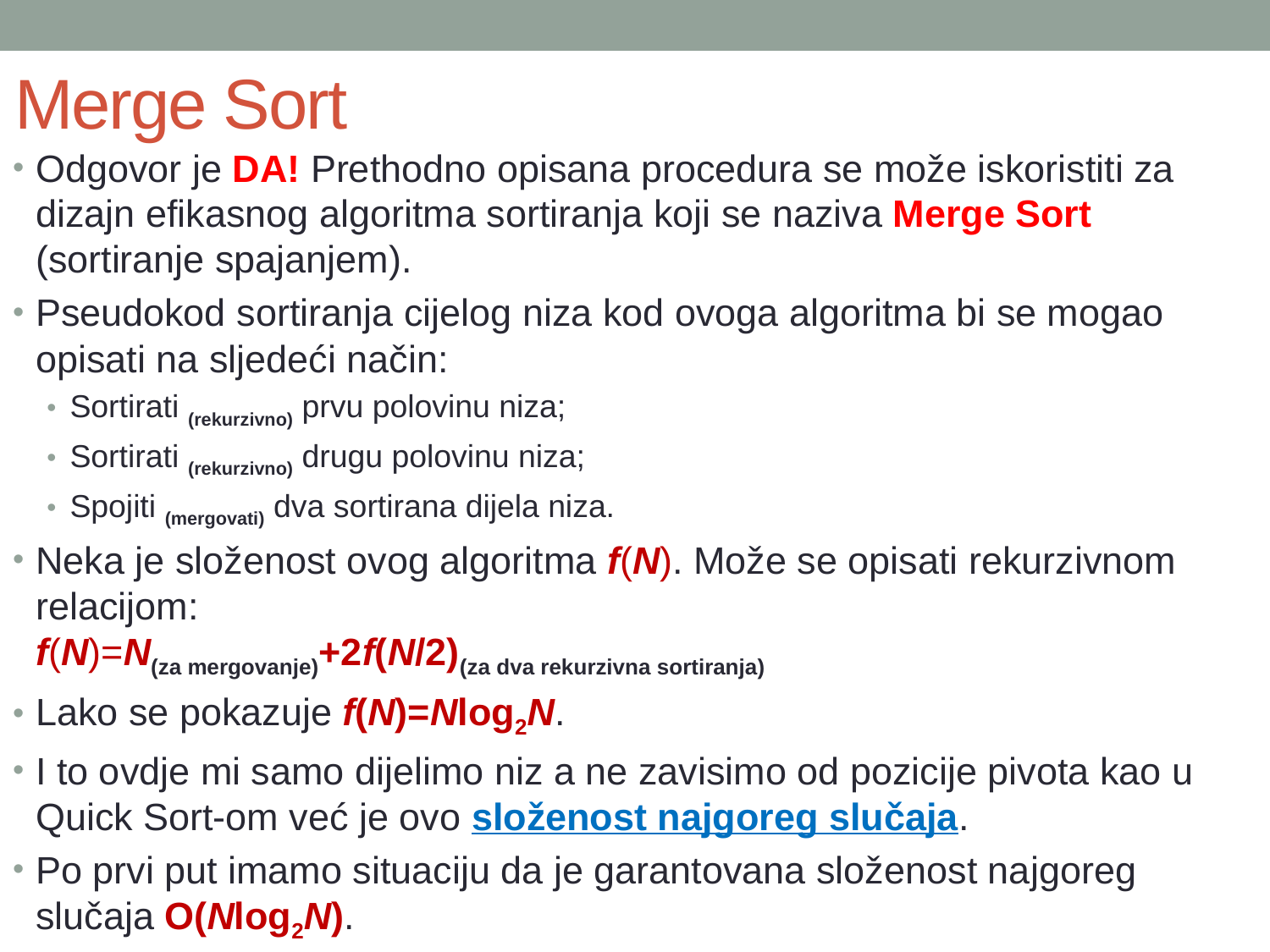

# Merge Sort
Odgovor je DA! Prethodno opisana procedura se može iskoristiti za dizajn efikasnog algoritma sortiranja koji se naziva Merge Sort (sortiranje spajanjem).
Pseudokod sortiranja cijelog niza kod ovoga algoritma bi se mogao opisati na sljedeći način:
Sortirati (rekurzivno) prvu polovinu niza;
Sortirati (rekurzivno) drugu polovinu niza;
Spojiti (mergovati) dva sortirana dijela niza.
Neka je složenost ovog algoritma f(N). Može se opisati rekurzivnom relacijom:
f(N)=N(za mergovanje)+2f(N/2)(za dva rekurzivna sortiranja)
Lako se pokazuje f(N)=Nlog2N.
I to ovdje mi samo dijelimo niz a ne zavisimo od pozicije pivota kao u Quick Sort-om već je ovo složenost najgoreg slučaja.
Po prvi put imamo situaciju da je garantovana složenost najgoreg slučaja O(Nlog2N).